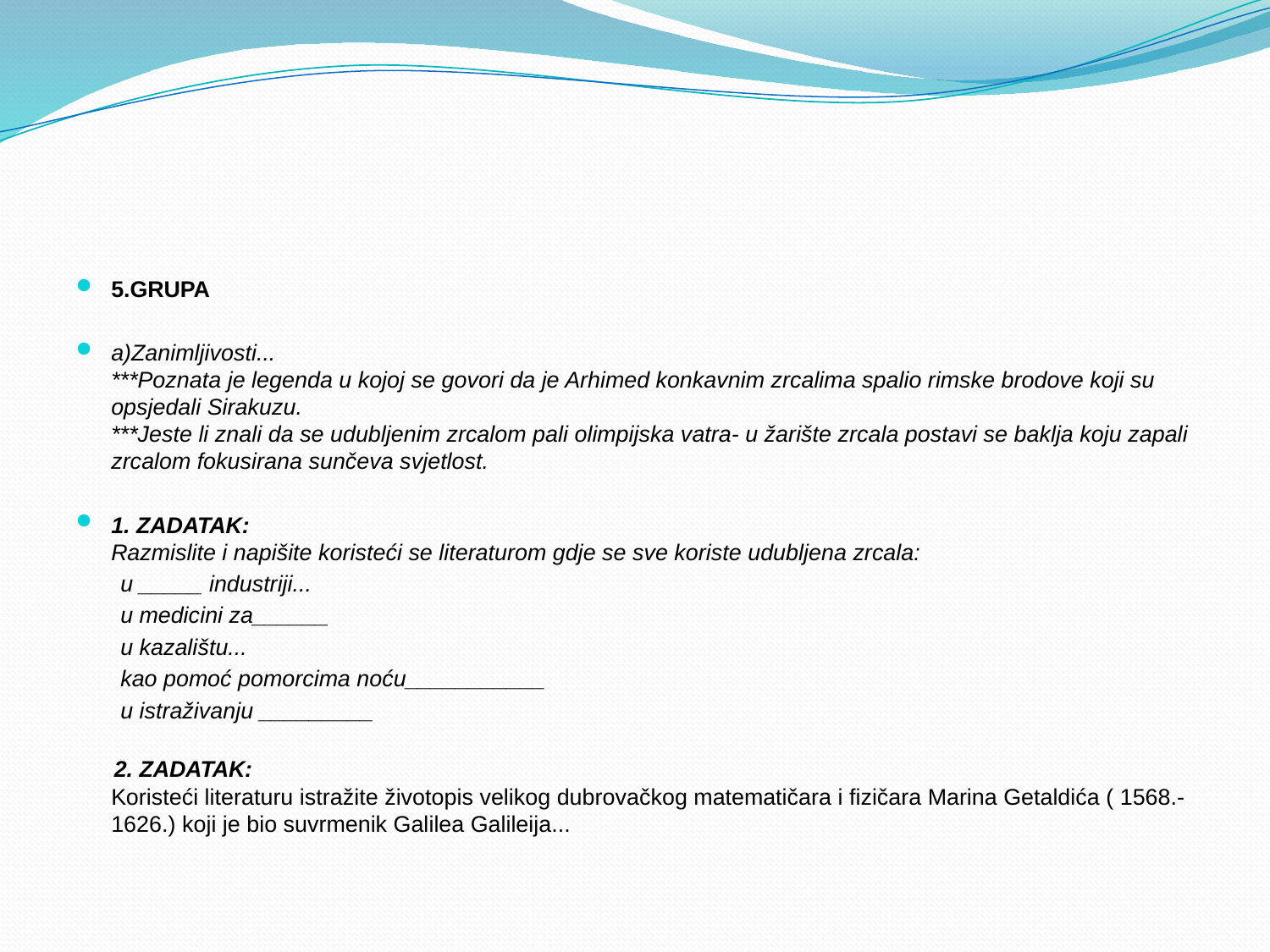

#
5.GRUPA

a)Zanimljivosti...
***Poznata je legenda u kojoj se govori da je Arhimed konkavnim zrcalima spalio rimske brodove koji su opsjedali Sirakuzu.
***Jeste li znali da se udubljenim zrcalom pali olimpijska vatra- u žarište zrcala postavi se baklja koju zapali zrcalom fokusirana sunčeva svjetlost.

1. ZADATAK:
Razmislite i napišite koristeći se literaturom gdje se sve koriste udubljena zrcala:
       u _____ industriji...
       u medicini za______
       u kazalištu...
       kao pomoć pomorcima noću___________
       u istraživanju _________
      2. ZADATAK:
Koristeći literaturu istražite životopis velikog dubrovačkog matematičara i fizičara Marina Getaldića ( 1568.-1626.) koji je bio suvrmenik Galilea Galileija...